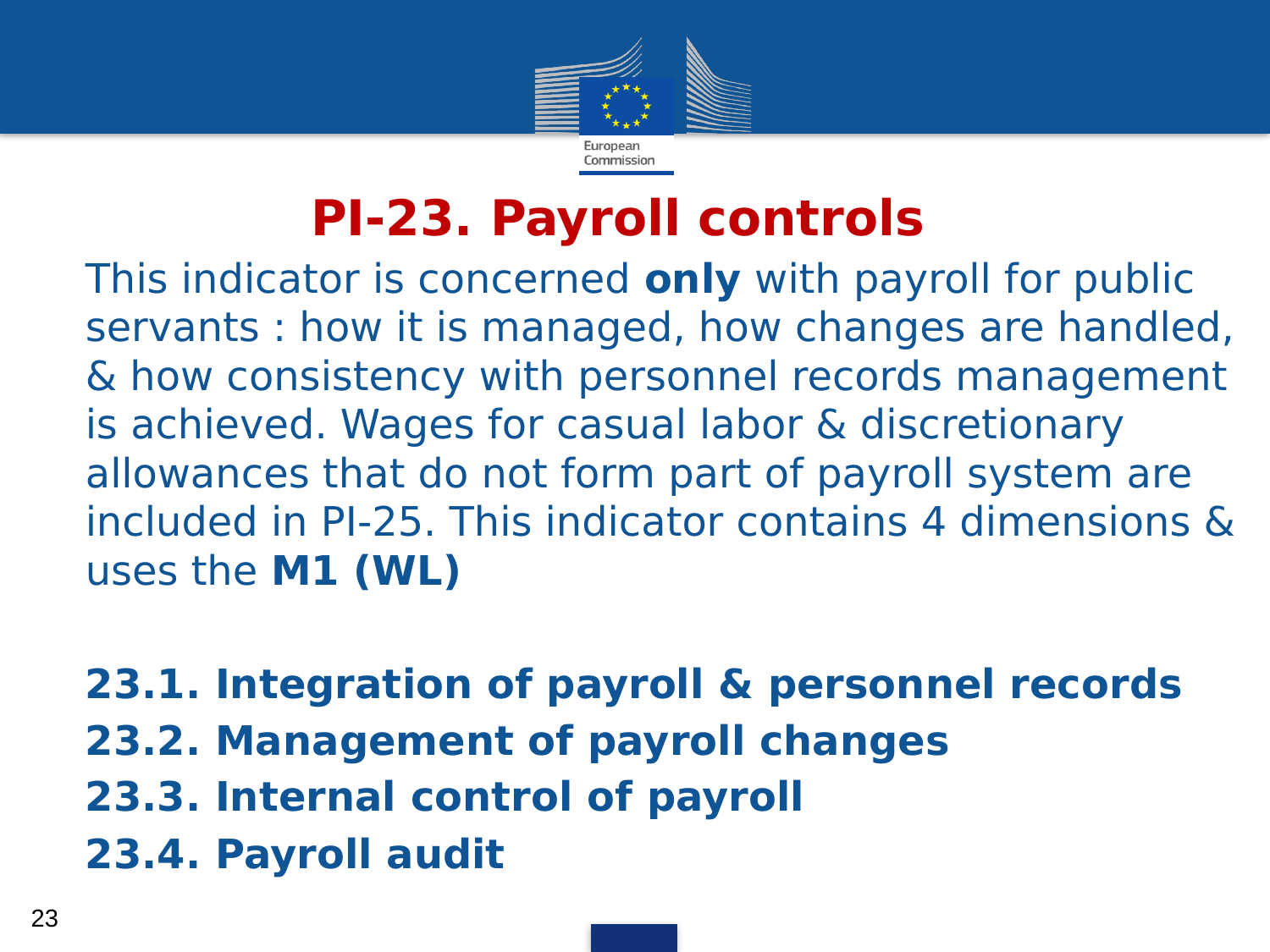

# PI-23. Payroll controls
This indicator is concerned only with payroll for public servants : how it is managed, how changes are handled, & how consistency with personnel records management is achieved. Wages for casual labor & discretionary allowances that do not form part of payroll system are included in PI-25. This indicator contains 4 dimensions & uses the M1 (WL)

23.1. Integration of payroll & personnel records
23.2. Management of payroll changes
23.3. Internal control of payroll
23.4. Payroll audit

23